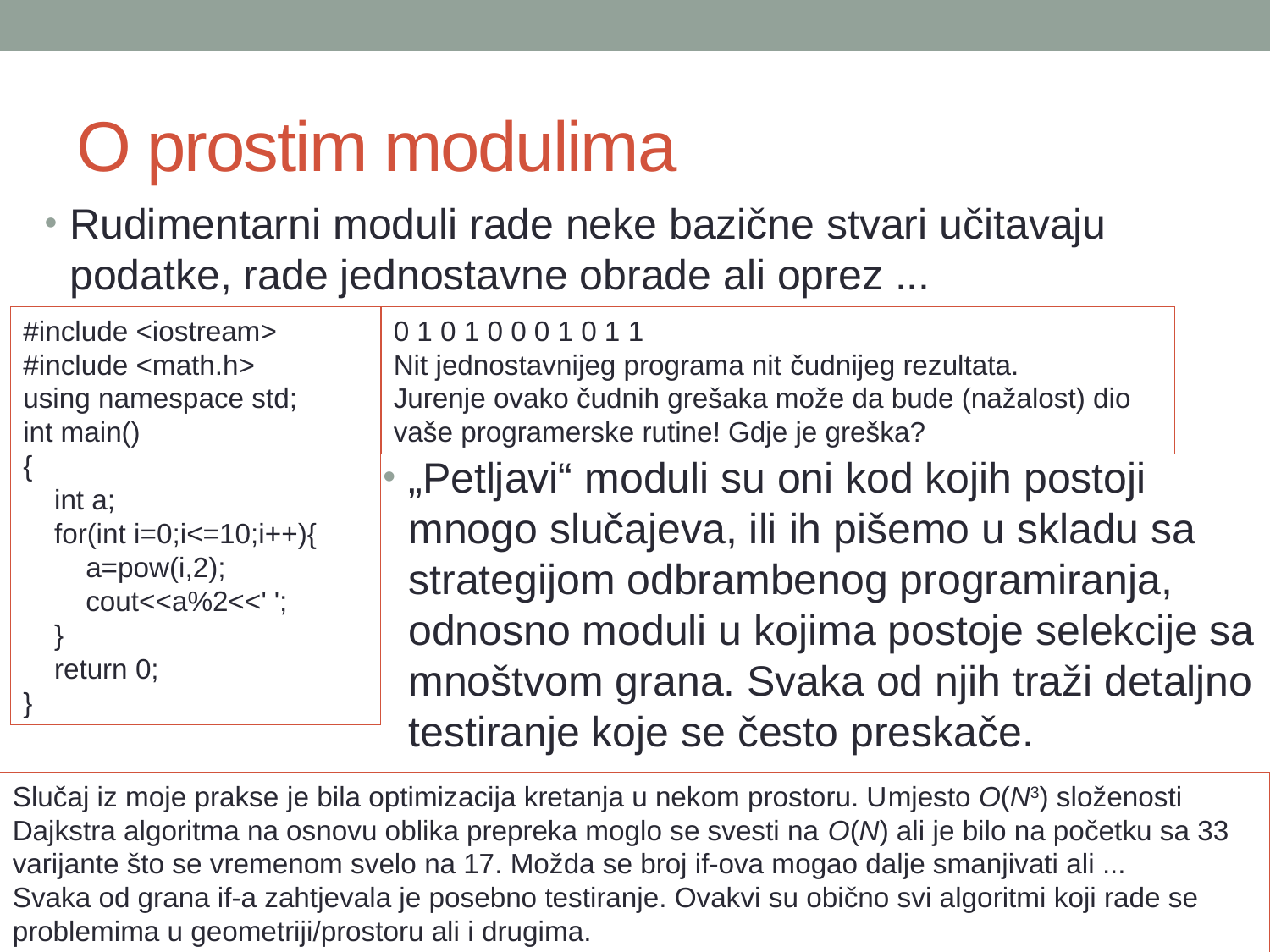

# O prostim modulima
Rudimentarni moduli rade neke bazične stvari učitavaju podatke, rade jednostavne obrade ali oprez ...
#include <iostream>
#include <math.h>
using namespace std;
int main()
{
    int a;
    for(int i=0;i<=10;i++){
        a=pow(i,2);
        cout<<a%2<<' ';
    }
    return 0;
}
0 1 0 1 0 0 0 1 0 1 1
Nit jednostavnijeg programa nit čudnijeg rezultata.
Jurenje ovako čudnih grešaka može da bude (nažalost) dio vaše programerske rutine! Gdje je greška?
„Petljavi“ moduli su oni kod kojih postoji mnogo slučajeva, ili ih pišemo u skladu sa strategijom odbrambenog programiranja, odnosno moduli u kojima postoje selekcije sa mnoštvom grana. Svaka od njih traži detaljno testiranje koje se često preskače.
Slučaj iz moje prakse je bila optimizacija kretanja u nekom prostoru. Umjesto O(N3) složenosti Dajkstra algoritma na osnovu oblika prepreka moglo se svesti na O(N) ali je bilo na početku sa 33 varijante što se vremenom svelo na 17. Možda se broj if-ova mogao dalje smanjivati ali ...
Svaka od grana if-a zahtjevala je posebno testiranje. Ovakvi su obično svi algoritmi koji rade se problemima u geometriji/prostoru ali i drugima.